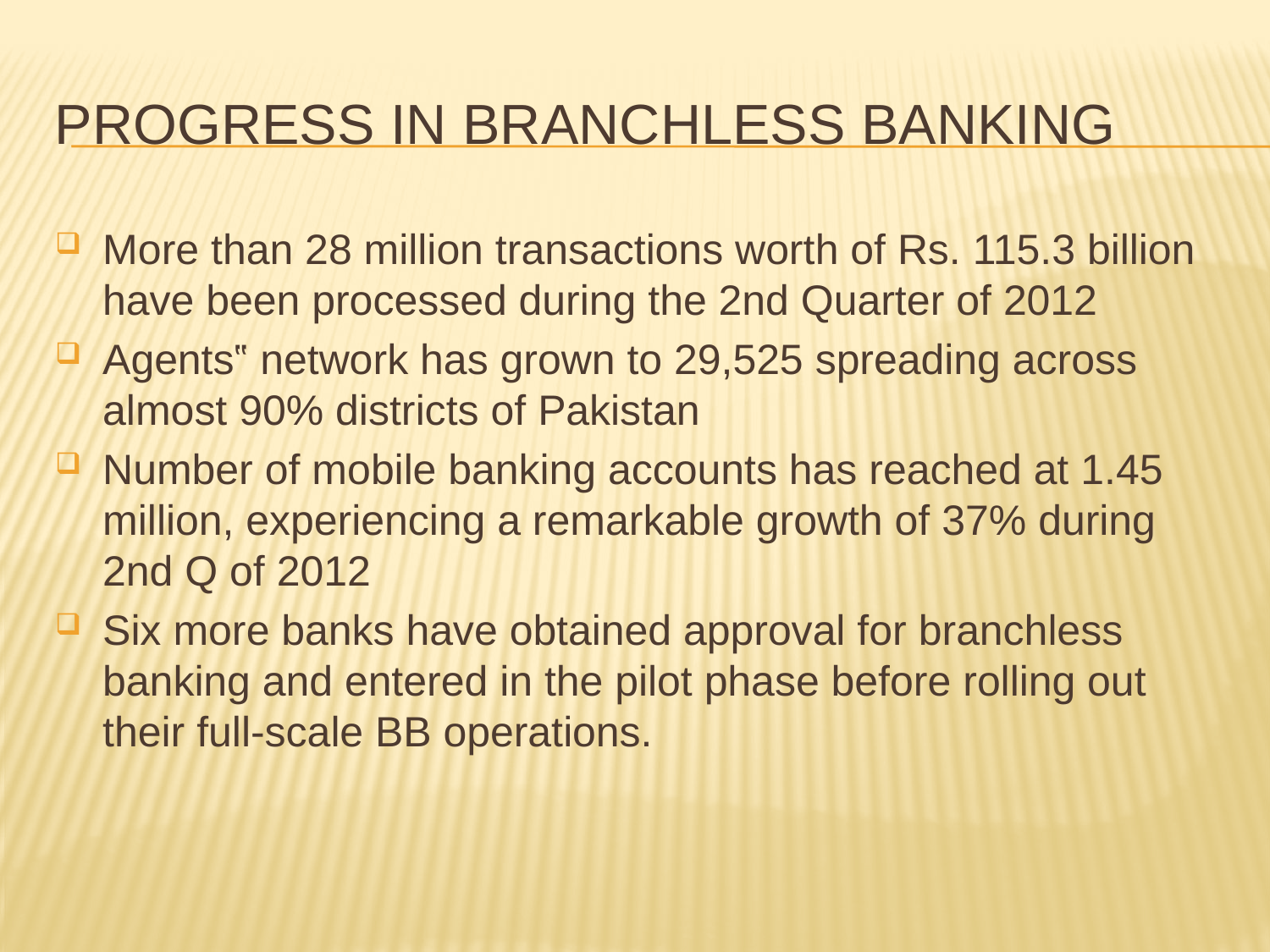

# Progress in Branchless banking
More than 28 million transactions worth of Rs. 115.3 billion have been processed during the 2nd Quarter of 2012
Agents‟ network has grown to 29,525 spreading across almost 90% districts of Pakistan
Number of mobile banking accounts has reached at 1.45 million, experiencing a remarkable growth of 37% during 2nd Q of 2012
Six more banks have obtained approval for branchless banking and entered in the pilot phase before rolling out their full-scale BB operations.